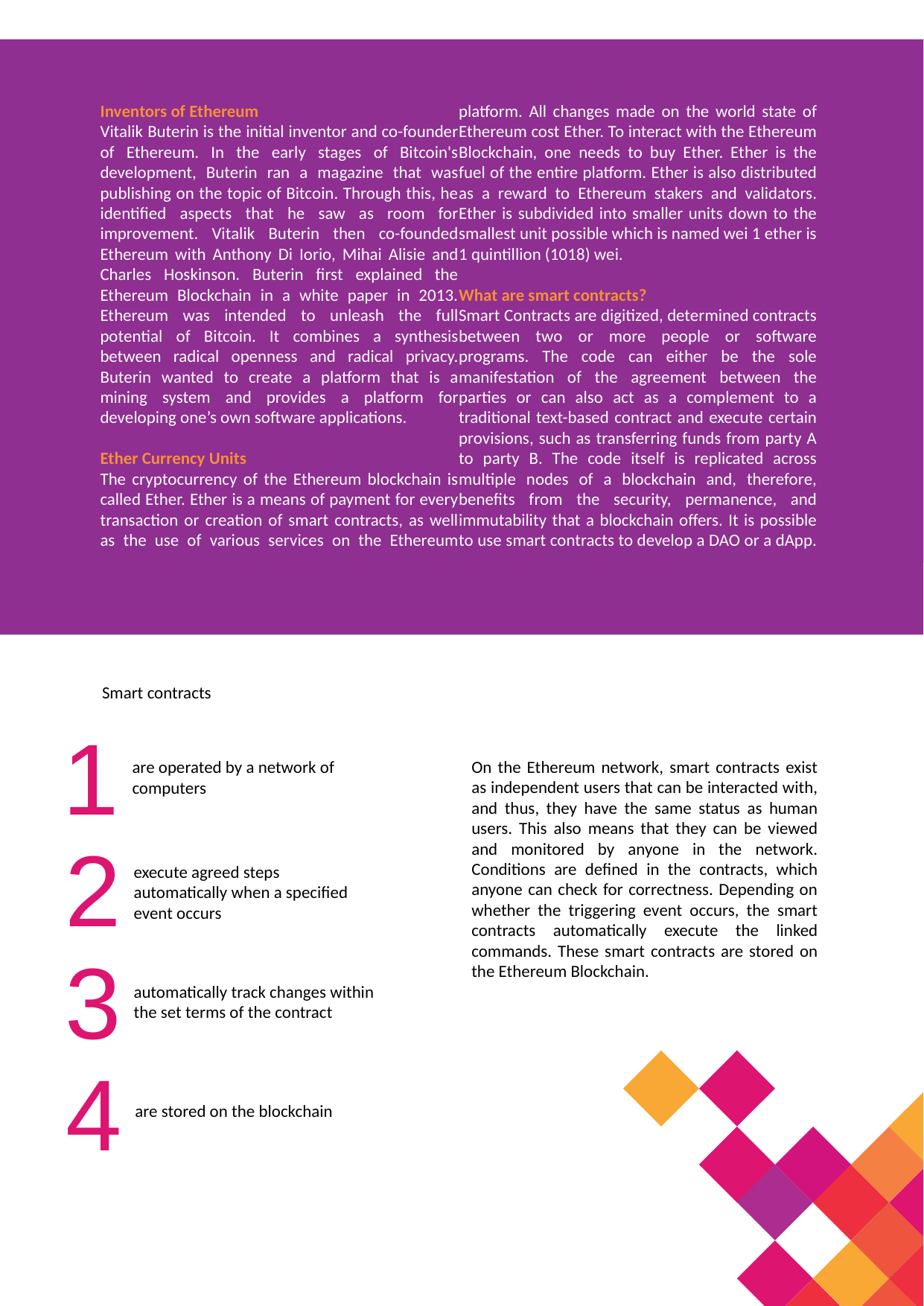

Inventors of Ethereum
Vitalik Buterin is the initial inventor and co-founder of Ethereum. In the early stages of Bitcoin's development, Buterin ran a magazine that was publishing on the topic of Bitcoin. Through this, he identified aspects that he saw as room for improvement. Vitalik Buterin then co-founded Ethereum with Anthony Di Iorio, Mihai Alisie and Charles Hoskinson. Buterin first explained the Ethereum Blockchain in a white paper in 2013. Ethereum was intended to unleash the full potential of Bitcoin. It combines a synthesis between radical openness and radical privacy. Buterin wanted to create a platform that is a mining system and provides a platform for developing one’s own software applications.

Ether Currency Units
The cryptocurrency of the Ethereum blockchain is called Ether. Ether is a means of payment for every transaction or creation of smart contracts, as well as the use of various services on the Ethereum platform. All changes made on the world state of Ethereum cost Ether. To interact with the Ethereum Blockchain, one needs to buy Ether. Ether is the fuel of the entire platform. Ether is also distributed as a reward to Ethereum stakers and validators. Ether is subdivided into smaller units down to the smallest unit possible which is named wei 1 ether is 1 quintillion (1018) wei.

What are smart contracts?
Smart Contracts are digitized, determined contracts between two or more people or software programs. The code can either be the sole manifestation of the agreement between the parties or can also act as a complement to a traditional text-based contract and execute certain provisions, such as transferring funds from party A to party B. The code itself is replicated across multiple nodes of a blockchain and, therefore, benefits from the security, permanence, and immutability that a blockchain offers. It is possible to use smart contracts to develop a DAO or a dApp.
Smart contracts
1
On the Ethereum network, smart contracts exist as independent users that can be interacted with, and thus, they have the same status as human users. This also means that they can be viewed and monitored by anyone in the network. Conditions are defined in the contracts, which anyone can check for correctness. Depending on whether the triggering event occurs, the smart contracts automatically execute the linked commands. These smart contracts are stored on the Ethereum Blockchain.

are operated by a network of computers
2
execute agreed steps automatically when a specified event occurs
3
automatically track changes within the set terms of the contract

4

are stored on the blockchain
12